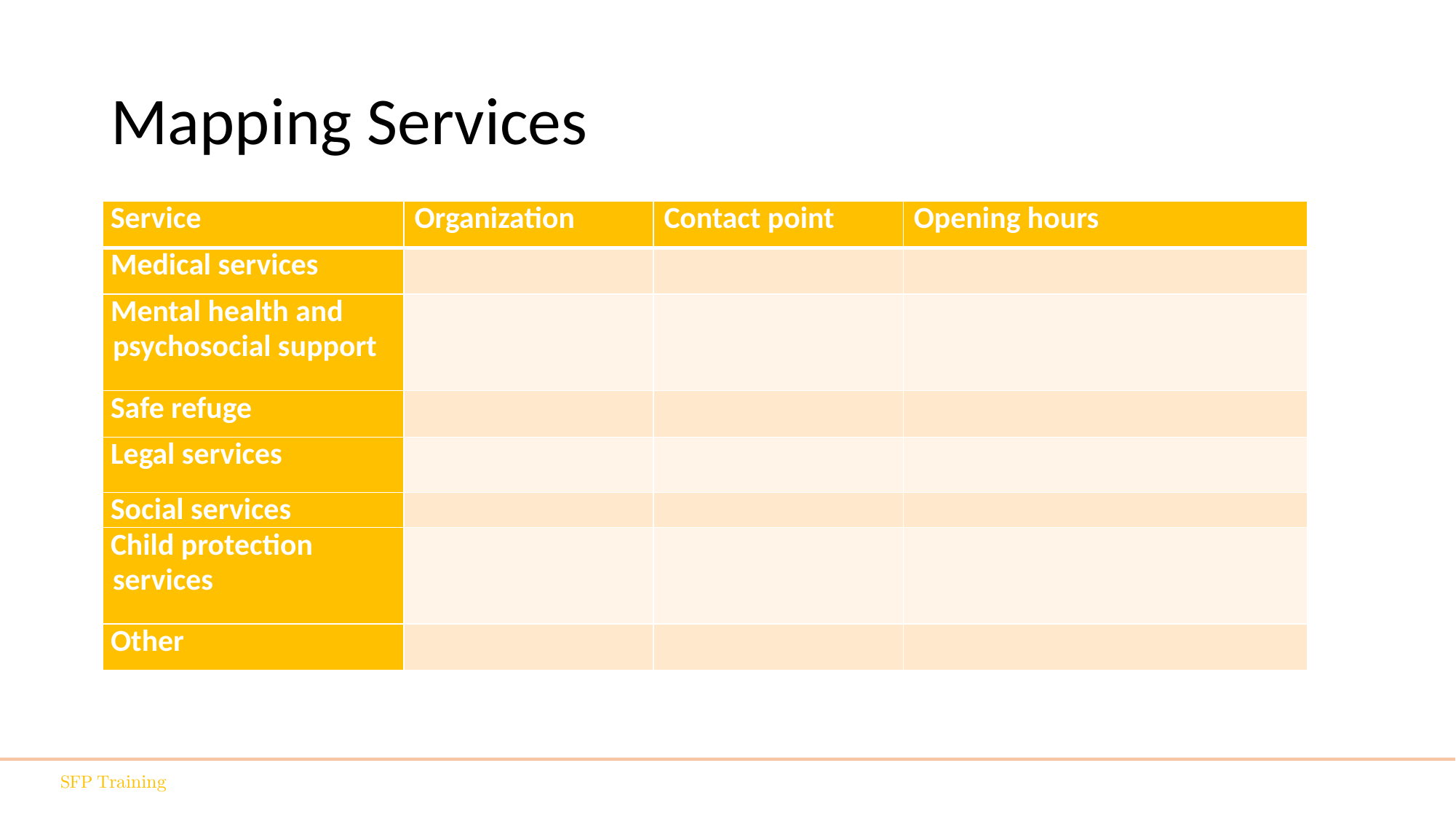

# Mapping Services
| Service | Organization | Contact point | Opening hours |
| --- | --- | --- | --- |
| Medical services |  |  |  |
| Mental health and psychosocial support |  |  |  |
| Safe refuge |  |  |  |
| Legal services |  |  |  |
| Social services |  |  |  |
| Child protection services |  |  |  |
| Other |  |  |  |
SFP Training